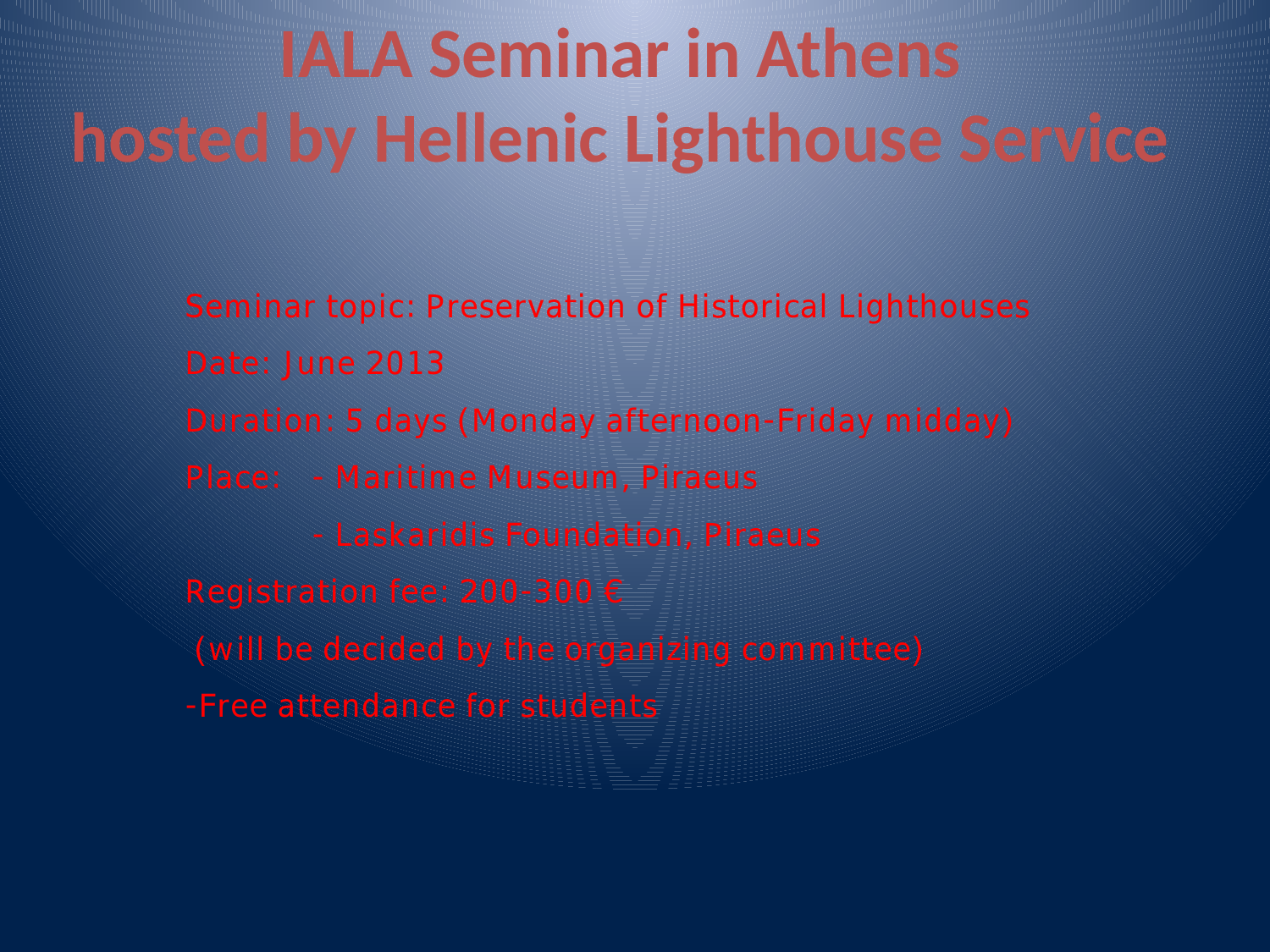

IALA Seminar in Athens
hosted by Hellenic Lighthouse Service
Seminar topic: Preservation of Historical Lighthouses
Date: June 2013
Duration: 5 days (Monday afternoon-Friday midday)
Place: 	- Maritime Museum, Piraeus
	- Laskaridis Foundation, Piraeus
Registration fee: 200-300 €
 (will be decided by the organizing committee)
-Free attendance for students